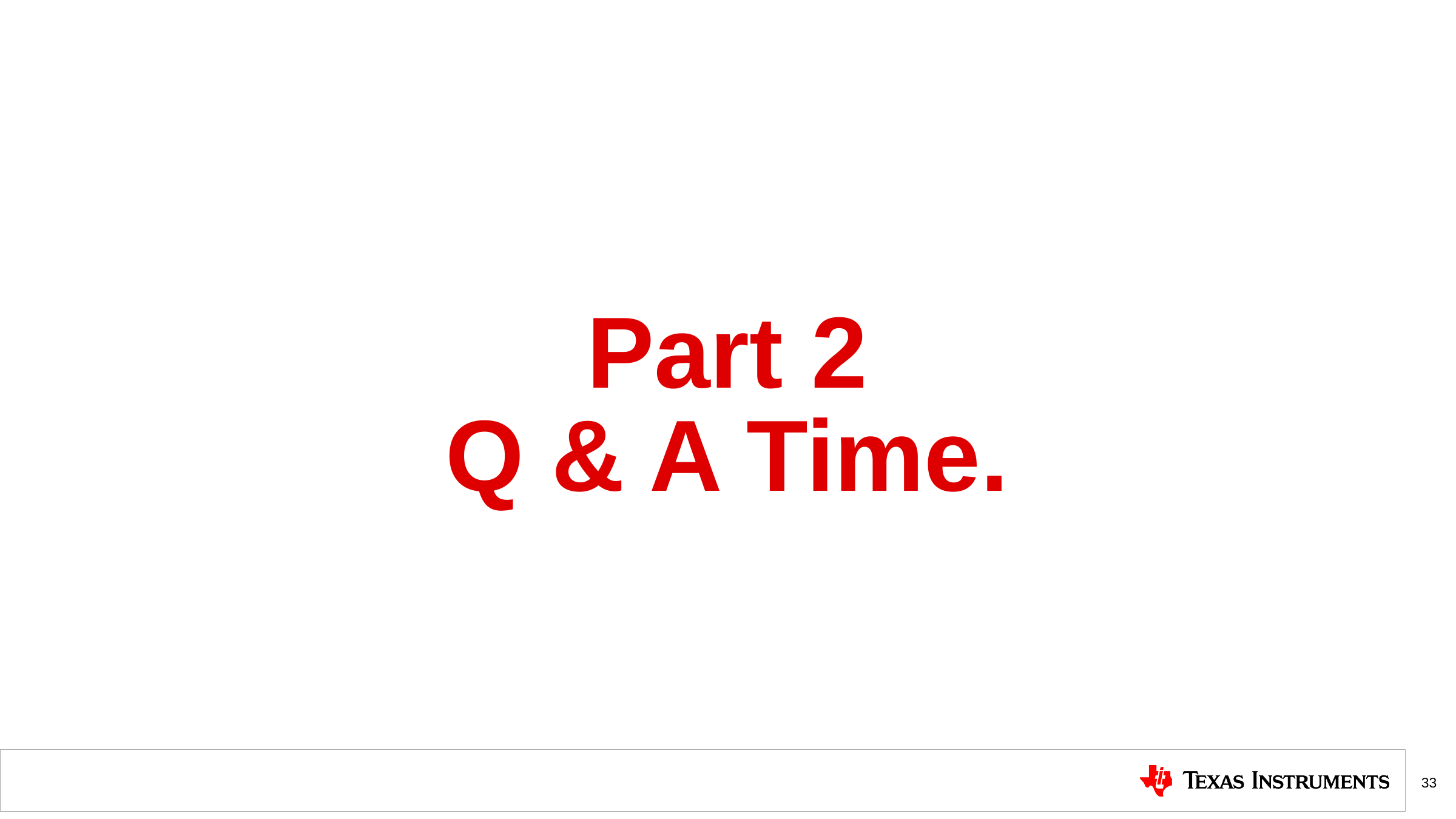

# Part 2 Q & A Time.
33